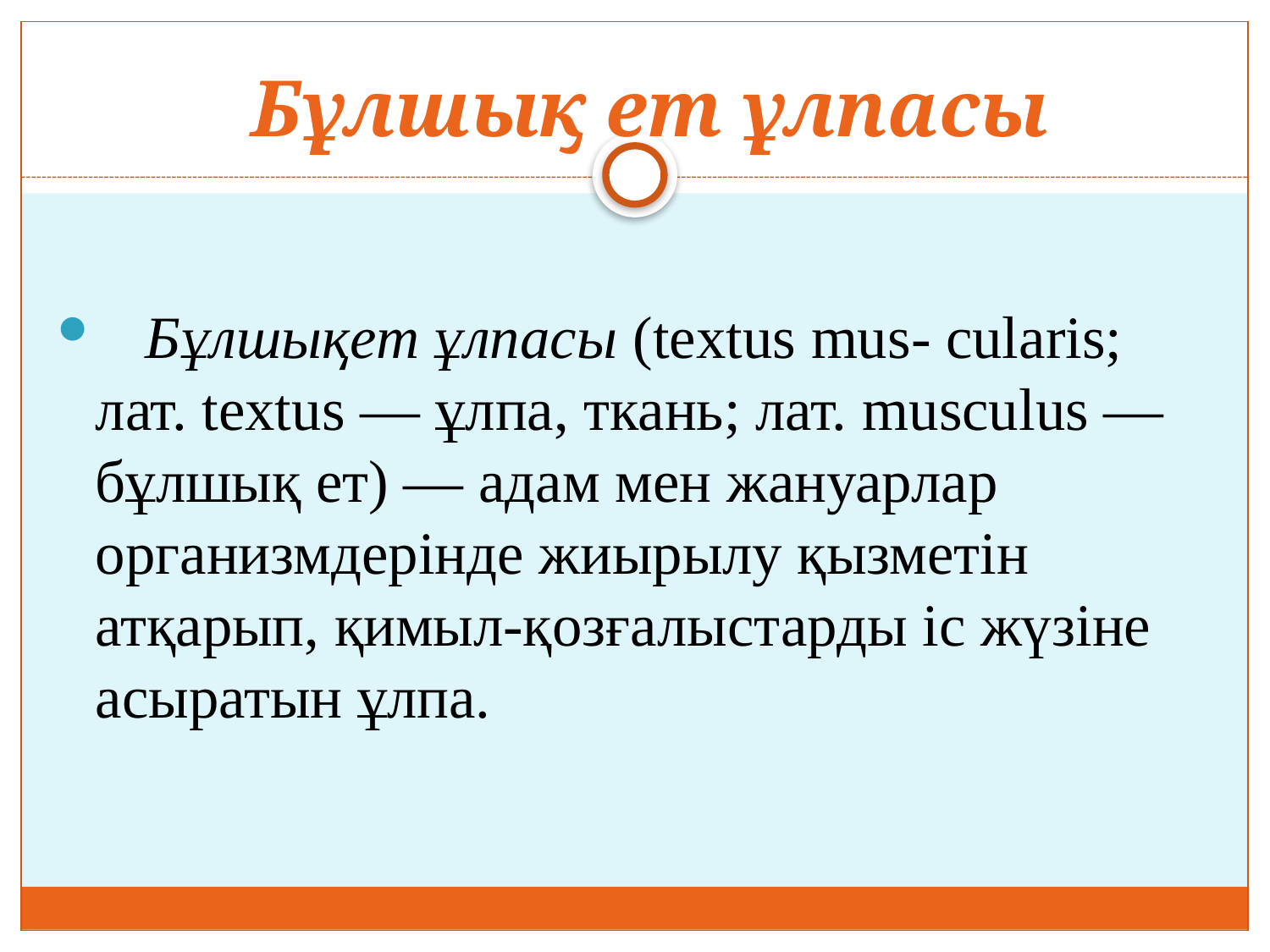

# Бұлшық ет ұлпасы
    Бұлшықет ұлпасы (textus mus- cularis; лат. textus — ұлпа, ткань; лат. musculus — бұлшық ет) — адам мен жануарлар организмдерінде жиырылу қызметін атқарып, қимыл-қозғалыстарды іс жүзіне асыратын ұлпа.